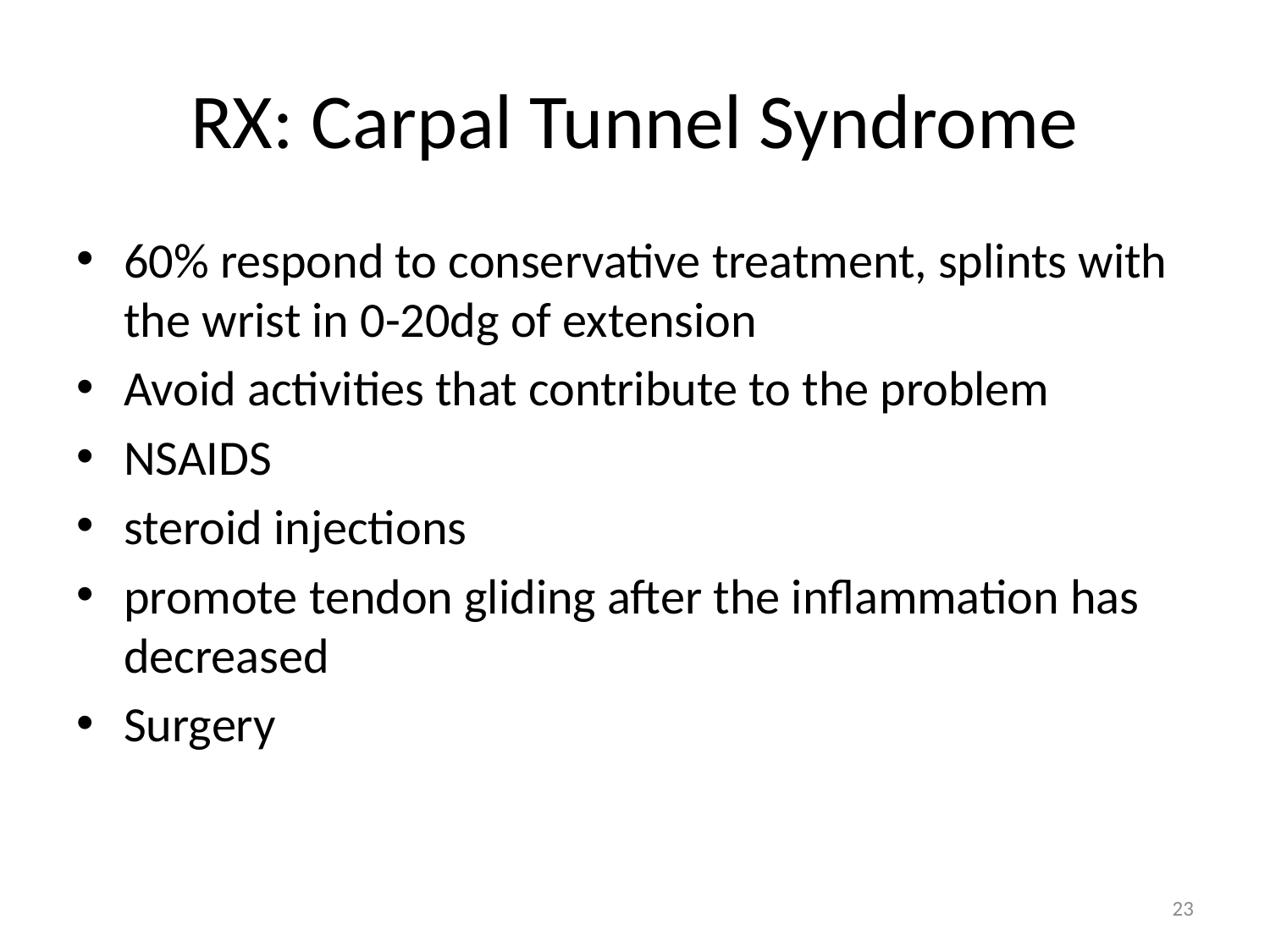

# RX: Carpal Tunnel Syndrome
60% respond to conservative treatment, splints with the wrist in 0-20dg of extension
Avoid activities that contribute to the problem
NSAIDS
steroid injections
promote tendon gliding after the inflammation has decreased
Surgery
23